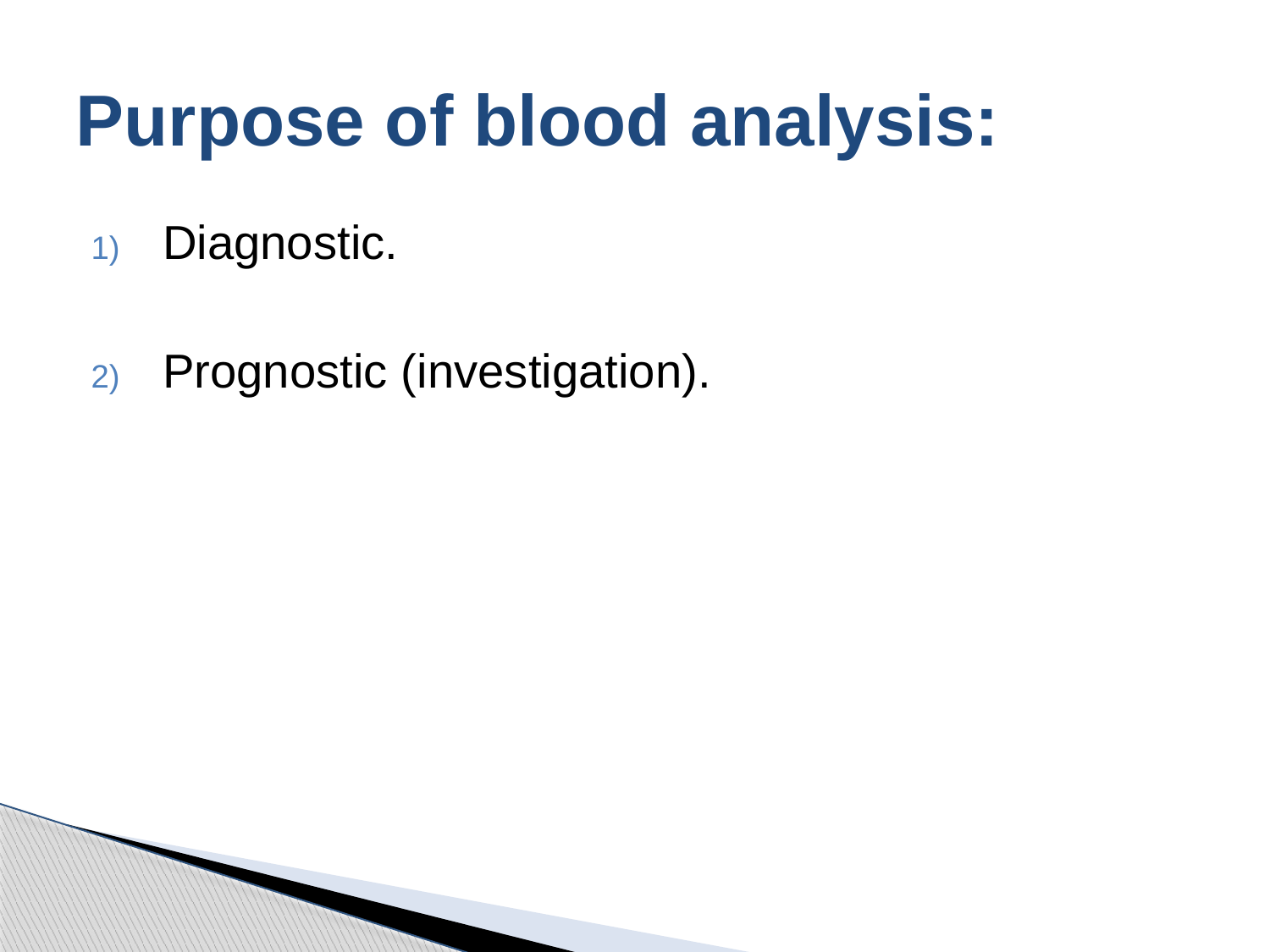

# Purpose of blood analysis:
Diagnostic.

Prognostic (investigation).